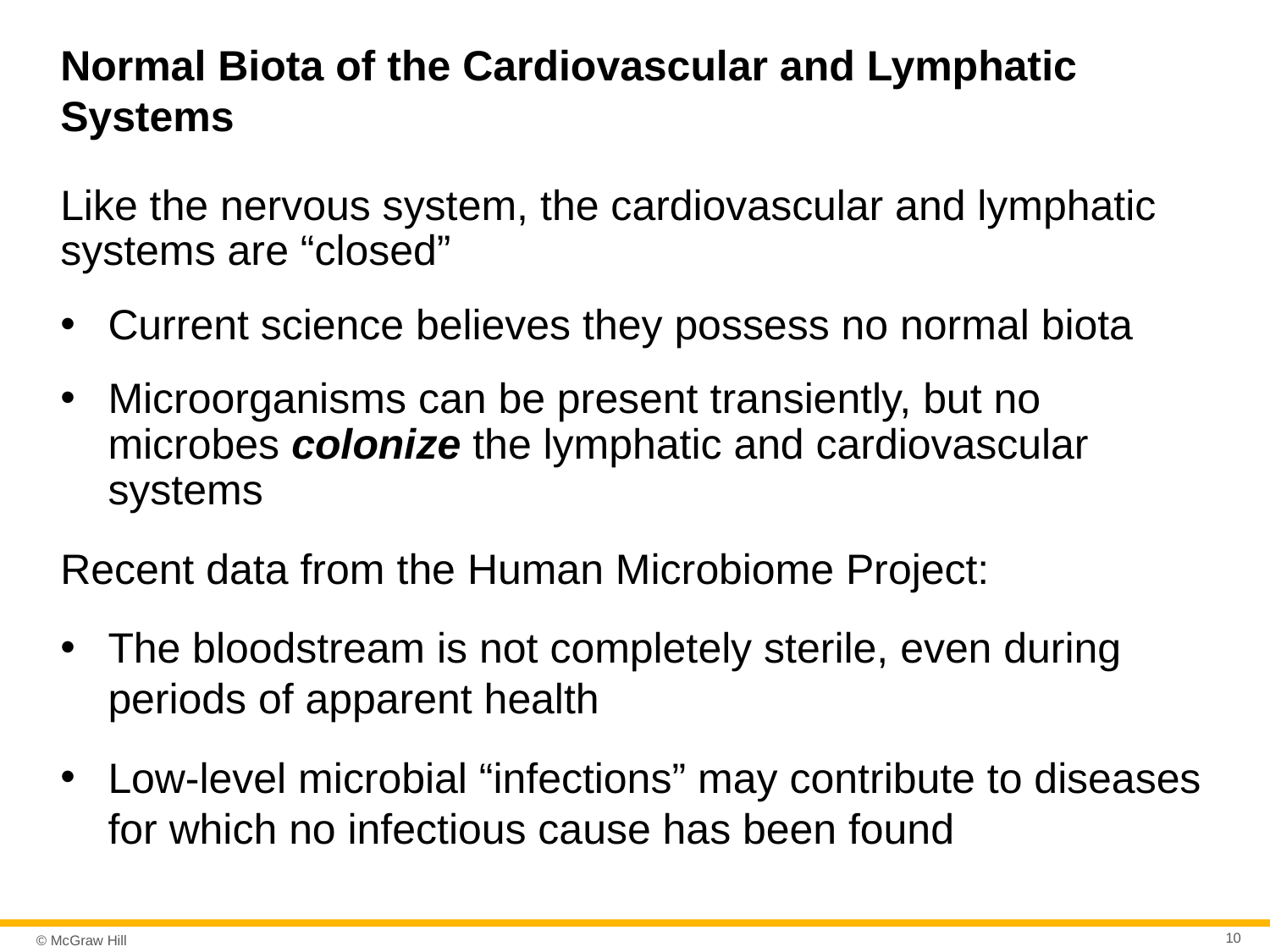

# Normal Biota of the Cardiovascular and Lymphatic Systems
Like the nervous system, the cardiovascular and lymphatic systems are “closed”
Current science believes they possess no normal biota
Microorganisms can be present transiently, but no microbes colonize the lymphatic and cardiovascular systems
Recent data from the Human Microbiome Project:
The bloodstream is not completely sterile, even during periods of apparent health
Low-level microbial “infections” may contribute to diseases for which no infectious cause has been found